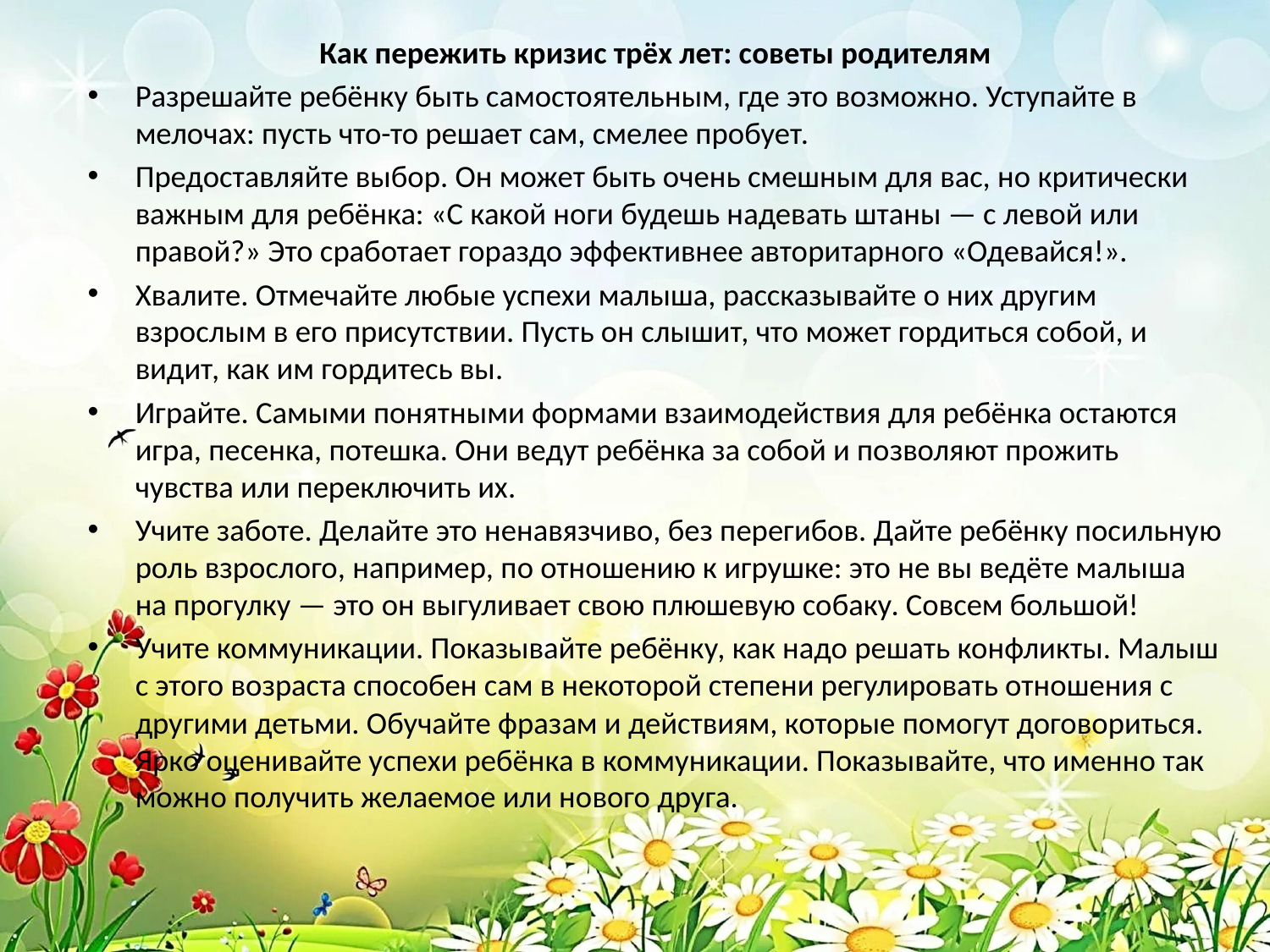

Как пережить кризис трёх лет: советы родителям
Разрешайте ребёнку быть самостоятельным, где это возможно. Уступайте в мелочах: пусть что-то решает сам, смелее пробует.
Предоставляйте выбор. Он может быть очень смешным для вас, но критически важным для ребёнка: «С какой ноги будешь надевать штаны — с левой или правой?» Это сработает гораздо эффективнее авторитарного «Одевайся!».
Хвалите. Отмечайте любые успехи малыша, рассказывайте о них другим взрослым в его присутствии. Пусть он слышит, что может гордиться собой, и видит, как им гордитесь вы.
Играйте. Самыми понятными формами взаимодействия для ребёнка остаются игра, песенка, потешка. Они ведут ребёнка за собой и позволяют прожить чувства или переключить их.
Учите заботе. Делайте это ненавязчиво, без перегибов. Дайте ребёнку посильную роль взрослого, например, по отношению к игрушке: это не вы ведёте малыша на прогулку — это он выгуливает свою плюшевую собаку. Совсем большой!
Учите коммуникации. Показывайте ребёнку, как надо решать конфликты. Малыш с этого возраста способен сам в некоторой степени регулировать отношения с другими детьми. Обучайте фразам и действиям, которые помогут договориться. Ярко оценивайте успехи ребёнка в коммуникации. Показывайте, что именно так можно получить желаемое или нового друга.